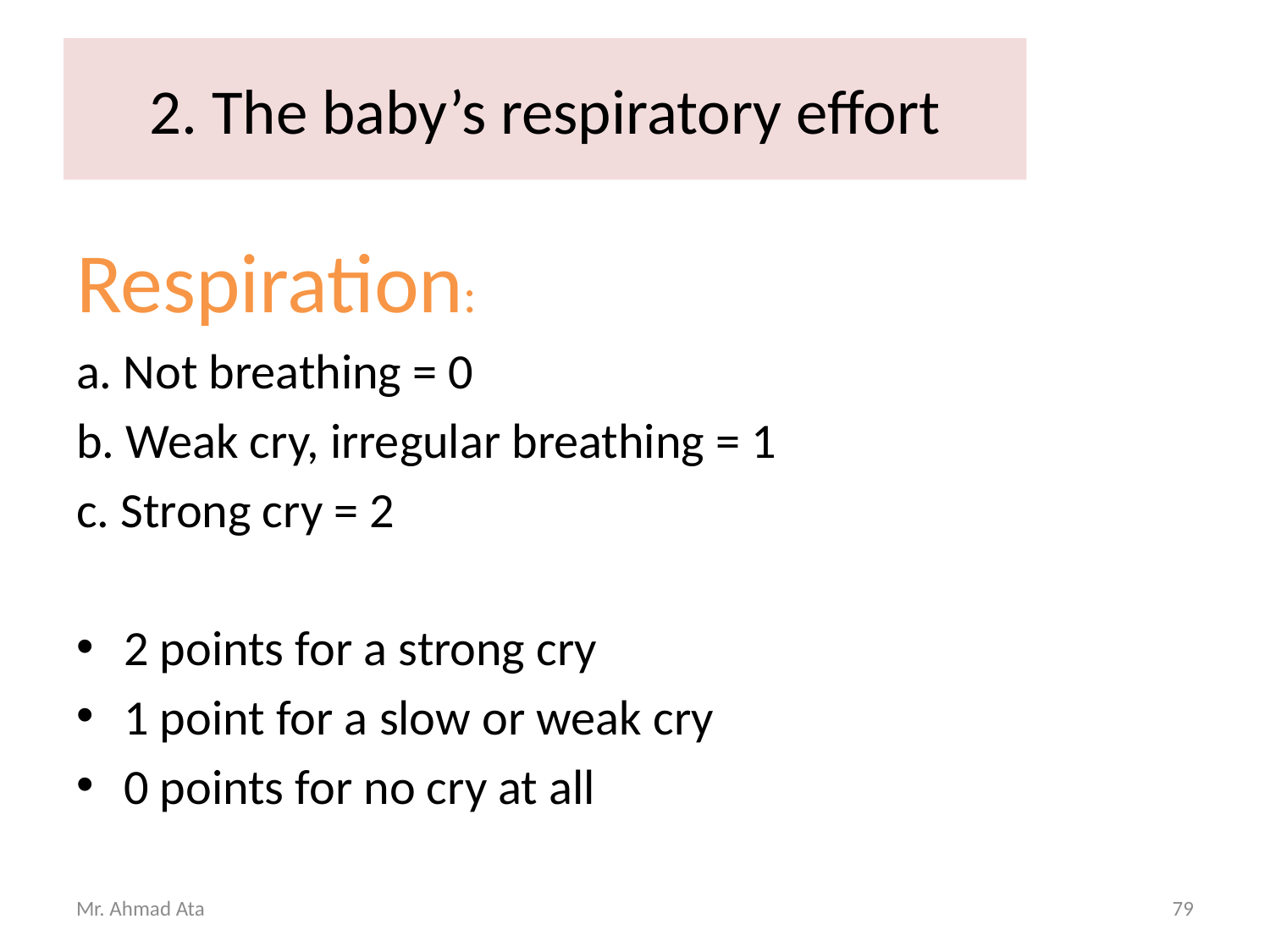

# 2. The baby’s respiratory effort
Respiration:
a. Not breathing = 0
b. Weak cry, irregular breathing = 1
c. Strong cry = 2

2 points for a strong cry
1 point for a slow or weak cry
0 points for no cry at all
Mr. Ahmad Ata
79